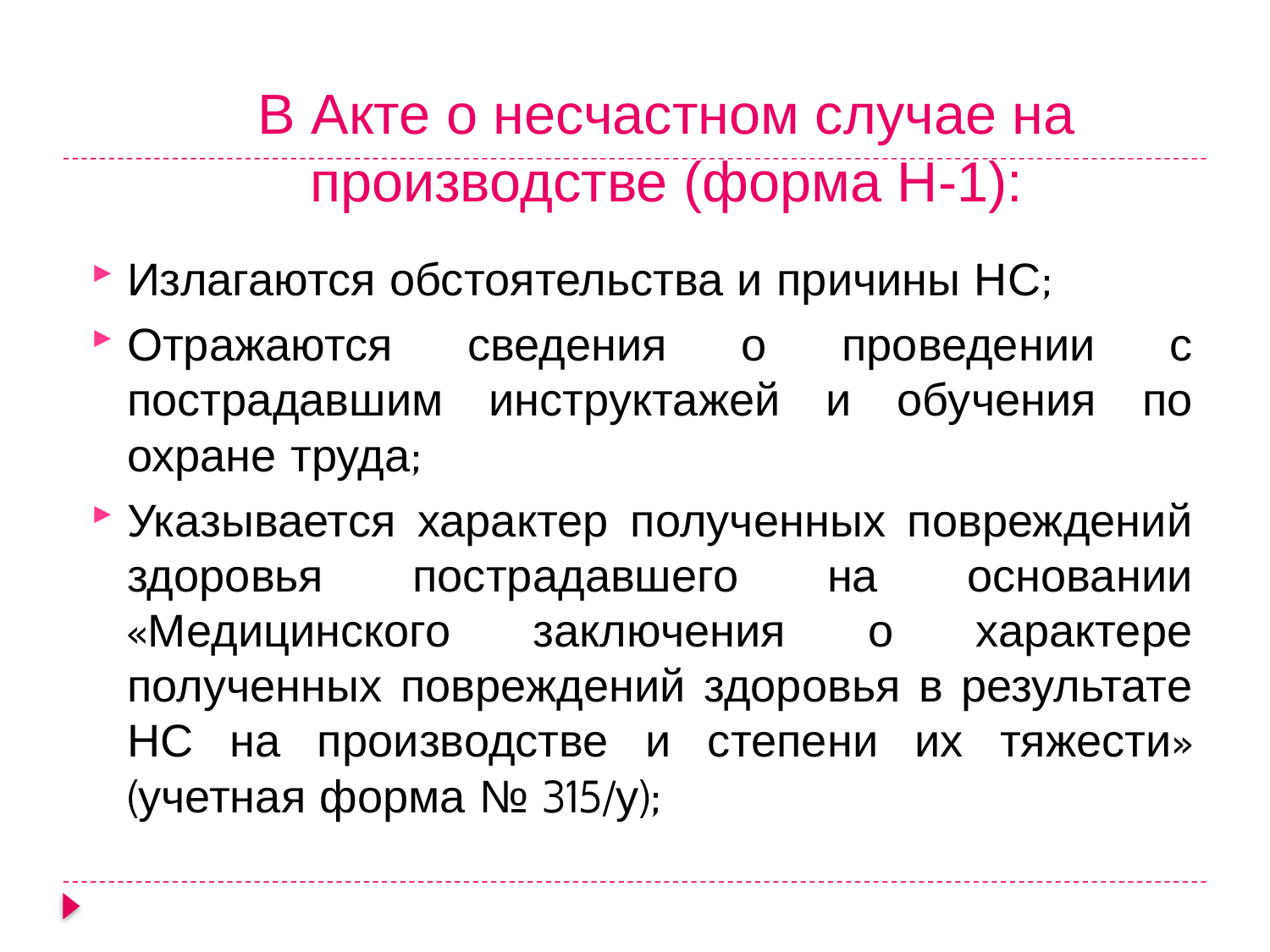

# В Акте о несчастном случае на производстве (форма Н-1):
Излагаются обстоятельства и причины НС;
Отражаются сведения о проведении с пострадавшим инструктажей и обучения по охране труда;
Указывается характер полученных повреждений здоровья пострадавшего на основании «Медицинского заключения о характере полученных повреждений здоровья в результате НС на производстве и степени их тяжести» (учетная форма № 315/у);